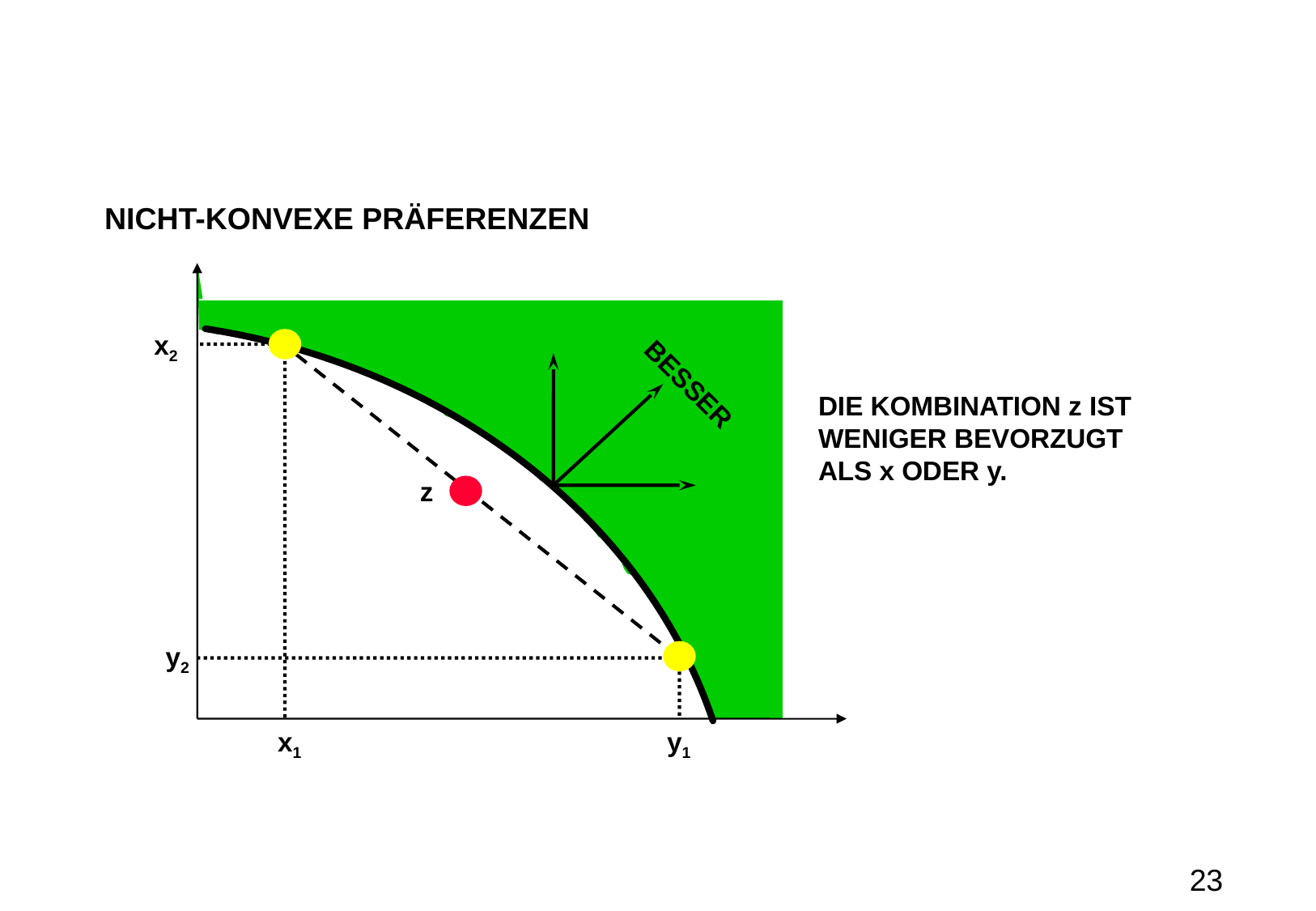

# Nicht-konvexe Präferenzen

x2

BESSER
DIE KOMBINATION z IST
WENIGER BEVORZUGT
ALS x ODER y.

z

y2

x1
y1